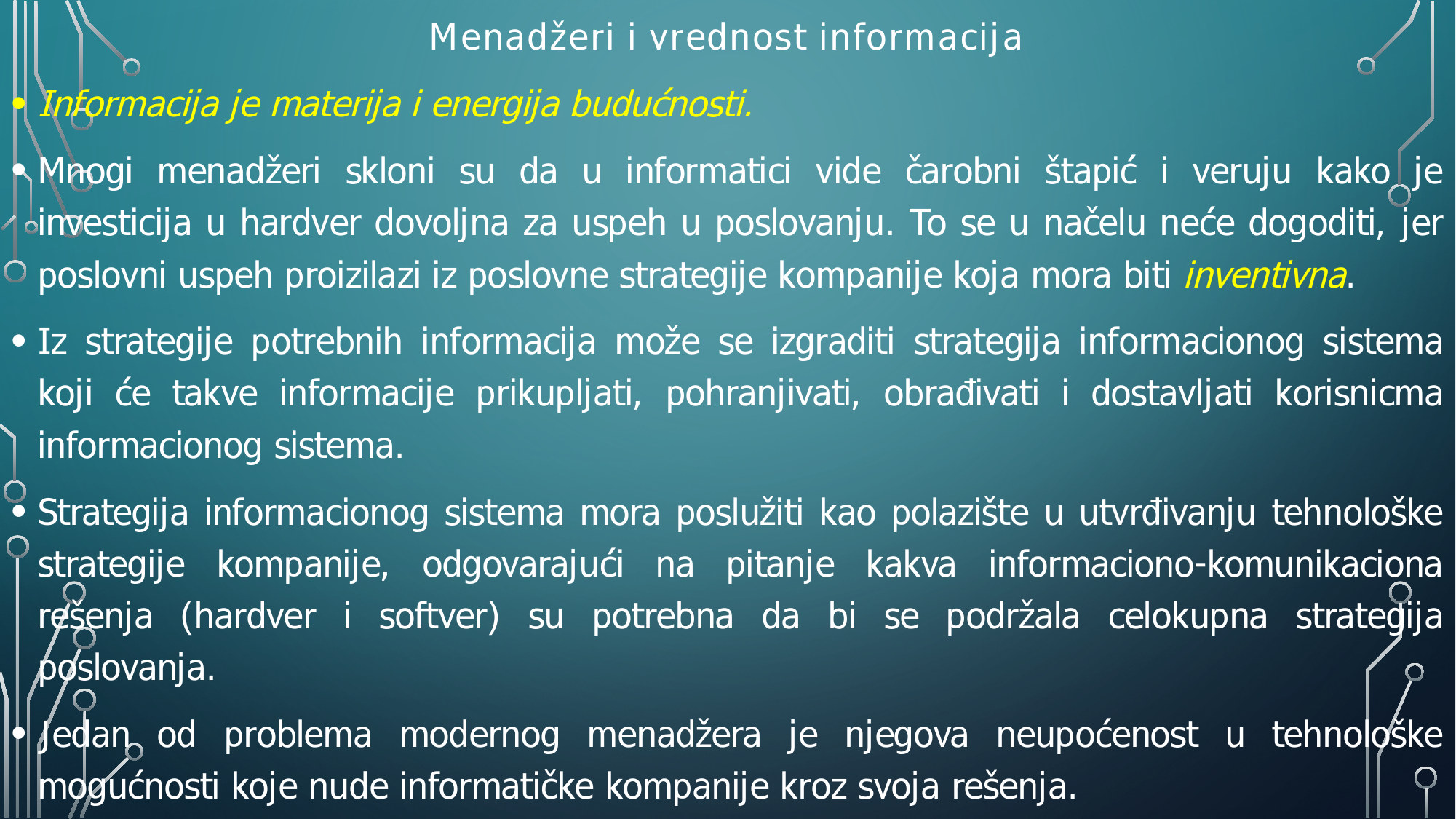

Menadžeri i vrednost informacija
Informacija je materija i energija budućnosti.
Mnogi menadžeri skloni su da u informatici vide čarobni štapić i veruju kako je investicija u hardver dovoljna za uspeh u poslovanju. To se u načelu neće dogoditi, jer poslovni uspeh proizilazi iz poslovne strategije kompanije koja mora biti inventivna.
Iz strategije potrebnih informacija može se izgraditi strategija informacionog sistema koji će takve informacije prikupljati, pohranjivati, obrađivati i dostavljati korisnicma informacionog sistema.
Strategija informacionog sistema mora poslužiti kao polazište u utvrđivanju tehnološke strategije kompanije, odgovarajući na pitanje kakva informaciono-komunikaciona rešenja (hardver i softver) su potrebna da bi se podržala celokupna strategija poslovanja.
Jedan od problema modernog menadžera je njegova neupoćenost u tehnološke mogućnosti koje nude informatičke kompanije kroz svoja rešenja.